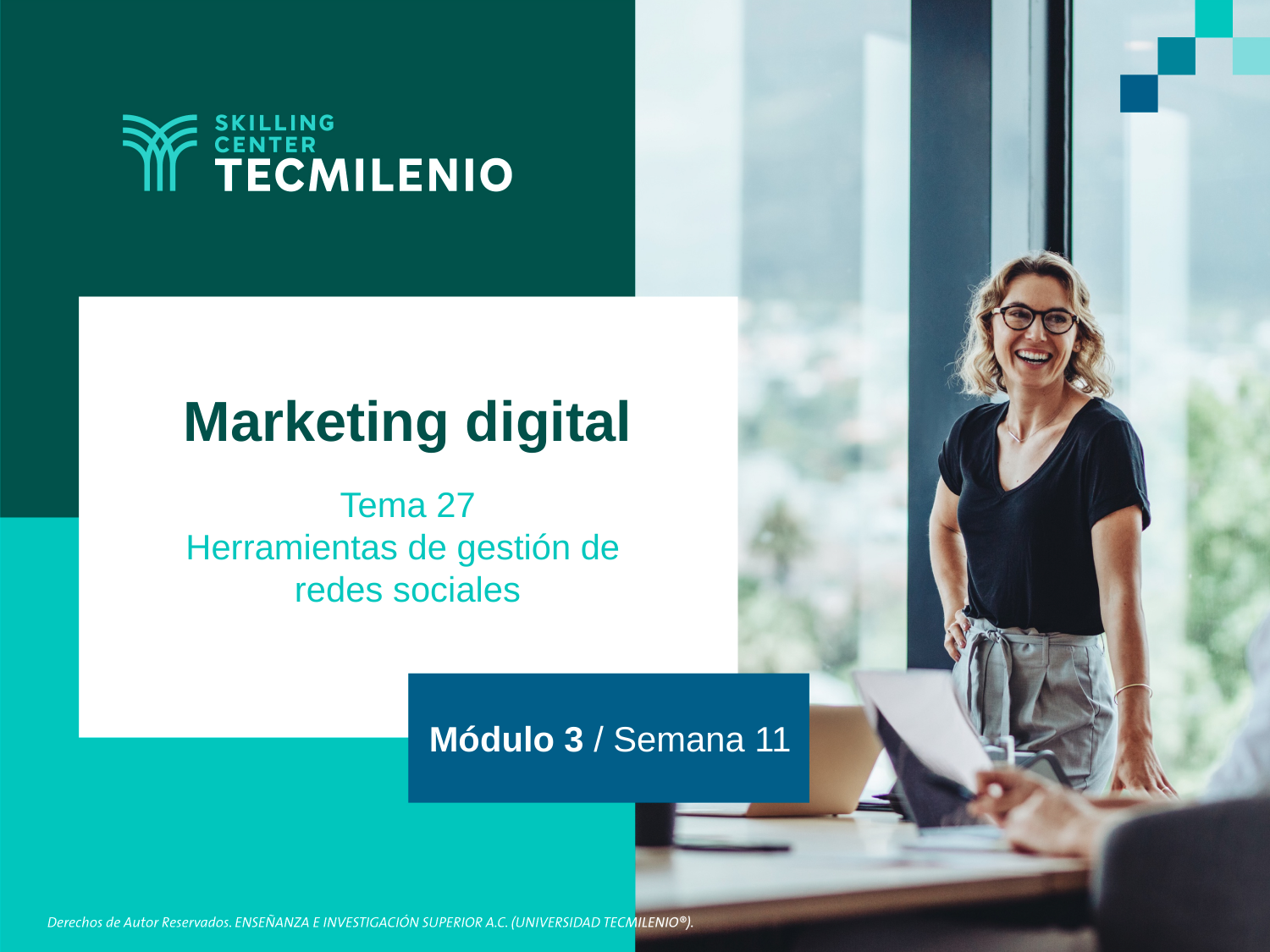

Marketing digital
Tema 27
Herramientas de gestión de
redes sociales
Módulo 3 / Semana 11